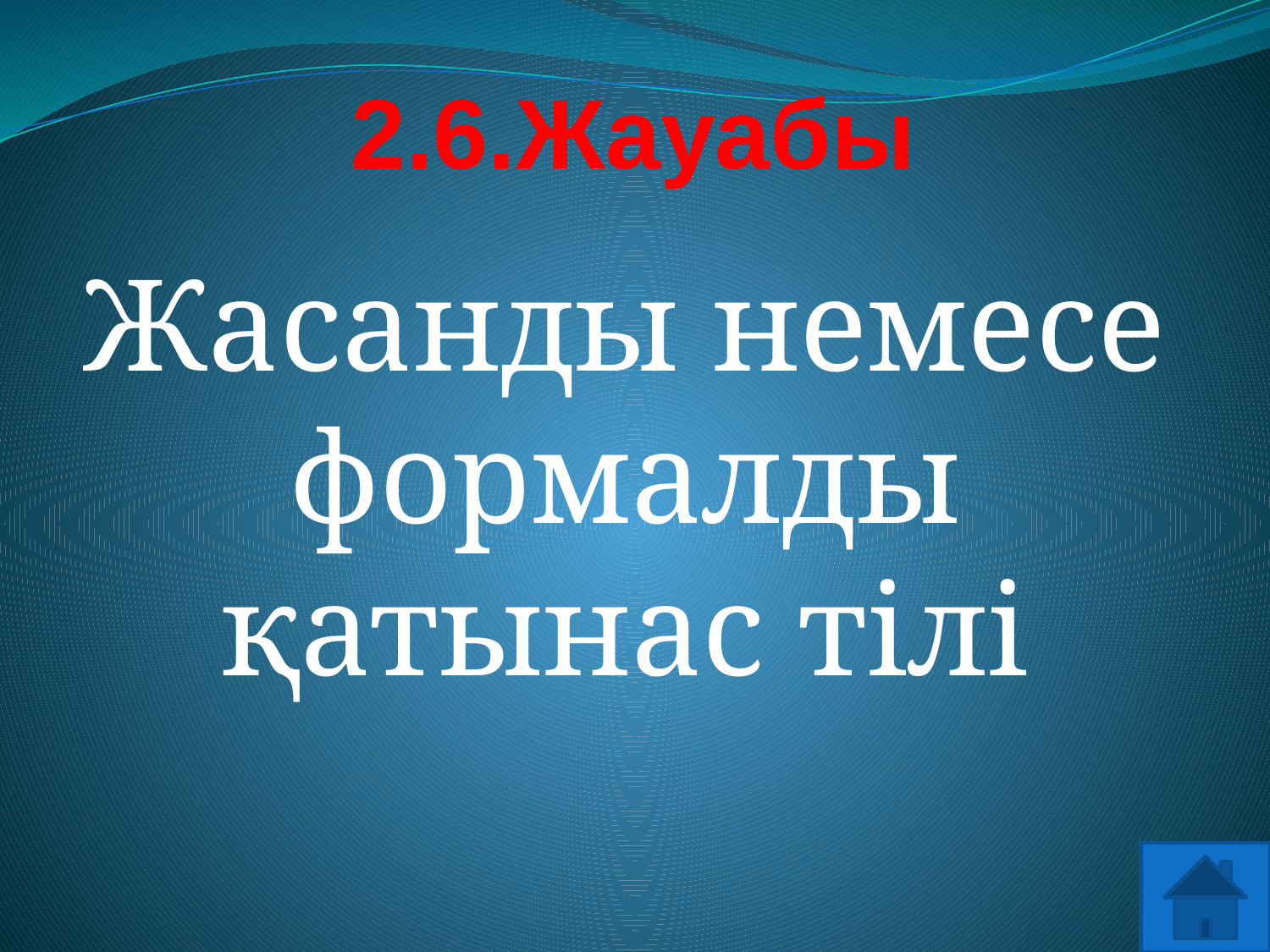

# 2.6.Жауабы
Жасанды немесе формалды қатынас тілі